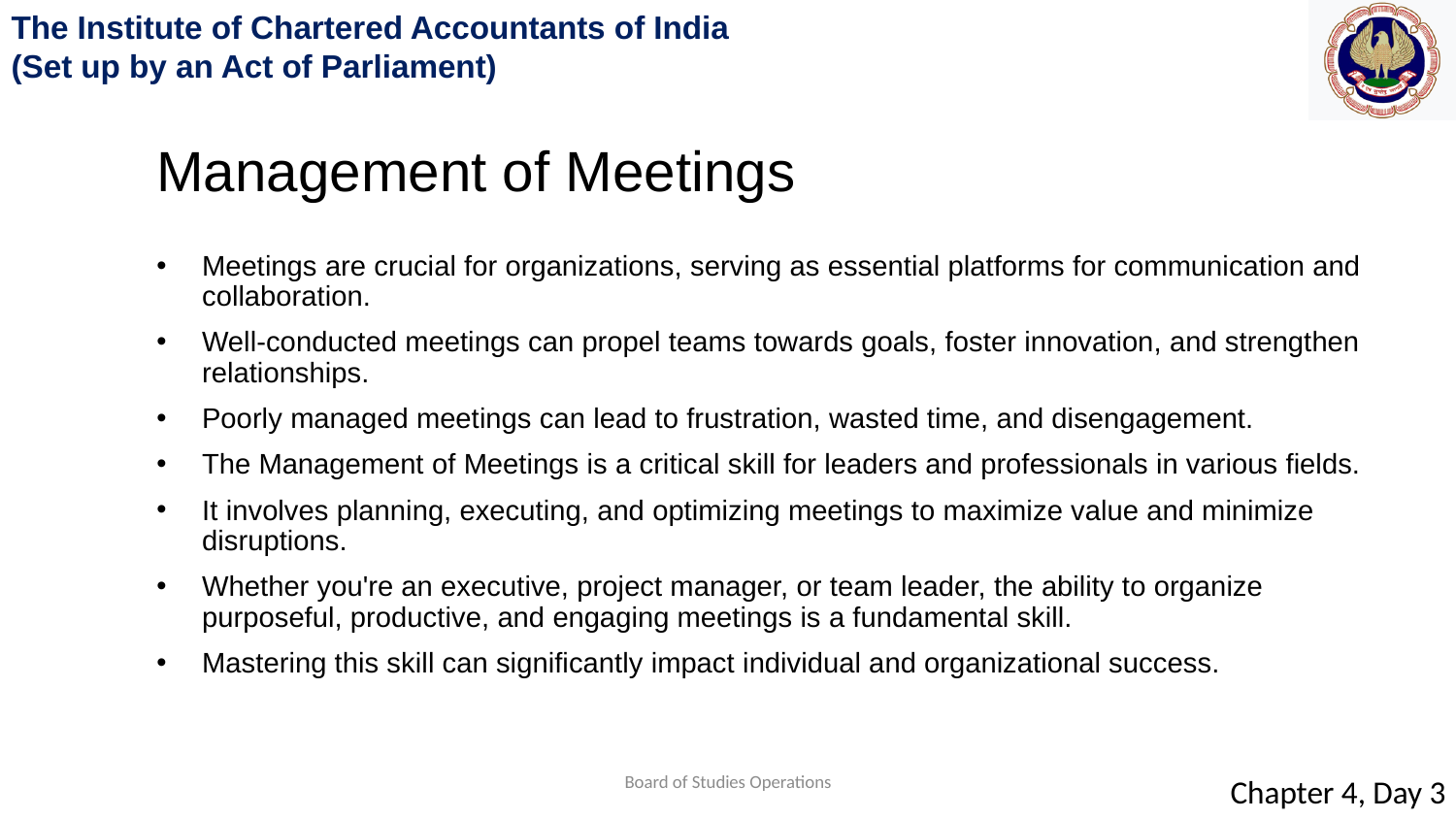

Management of Meetings
Meetings are crucial for organizations, serving as essential platforms for communication and collaboration.
Well-conducted meetings can propel teams towards goals, foster innovation, and strengthen relationships.
Poorly managed meetings can lead to frustration, wasted time, and disengagement.
The Management of Meetings is a critical skill for leaders and professionals in various fields.
It involves planning, executing, and optimizing meetings to maximize value and minimize disruptions.
Whether you're an executive, project manager, or team leader, the ability to organize purposeful, productive, and engaging meetings is a fundamental skill.
Mastering this skill can significantly impact individual and organizational success.
Board of Studies Operations